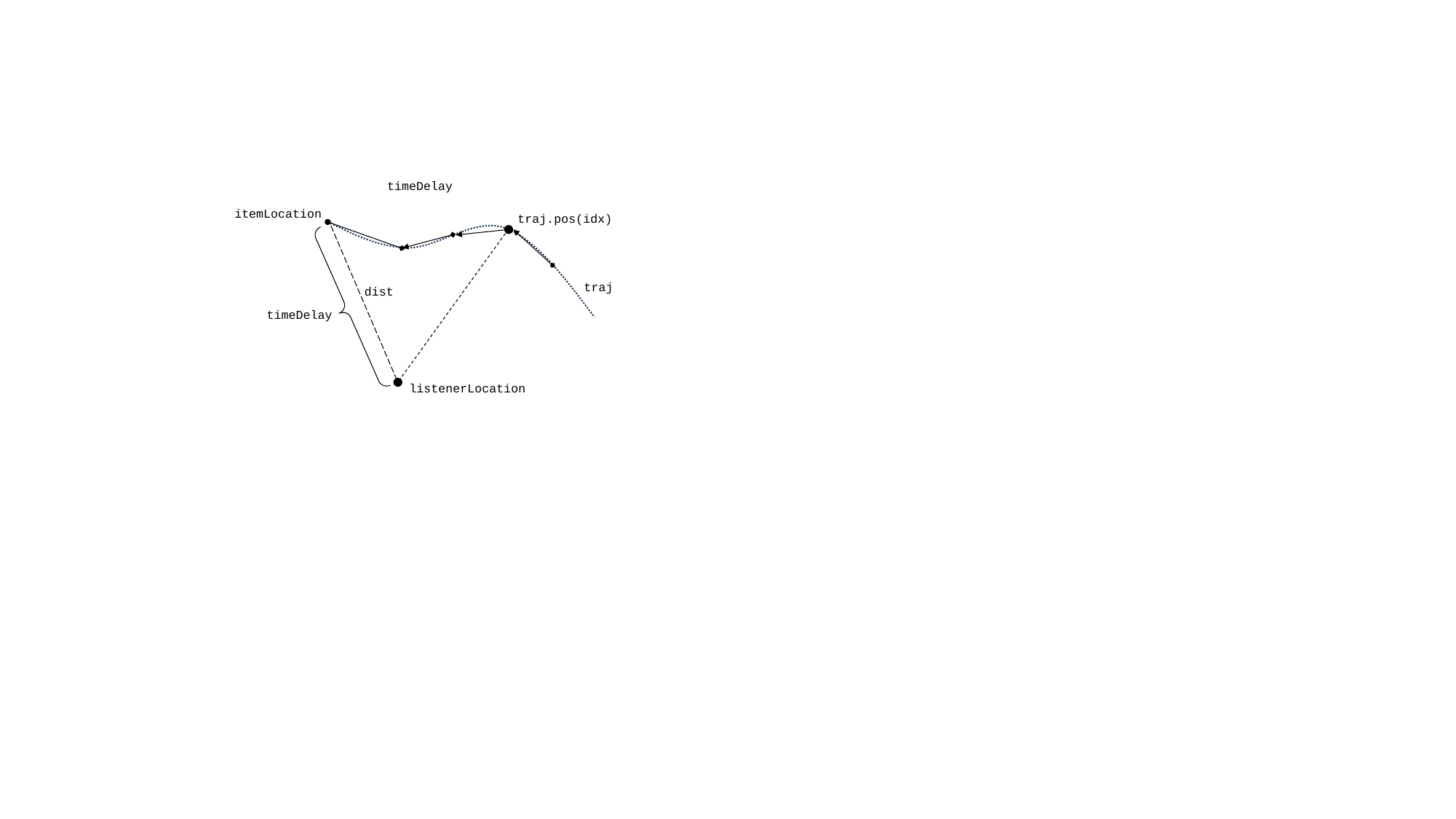

timeDelay
itemLocation
traj.pos(idx)

traj
dist
timeDelay
listenerLocation